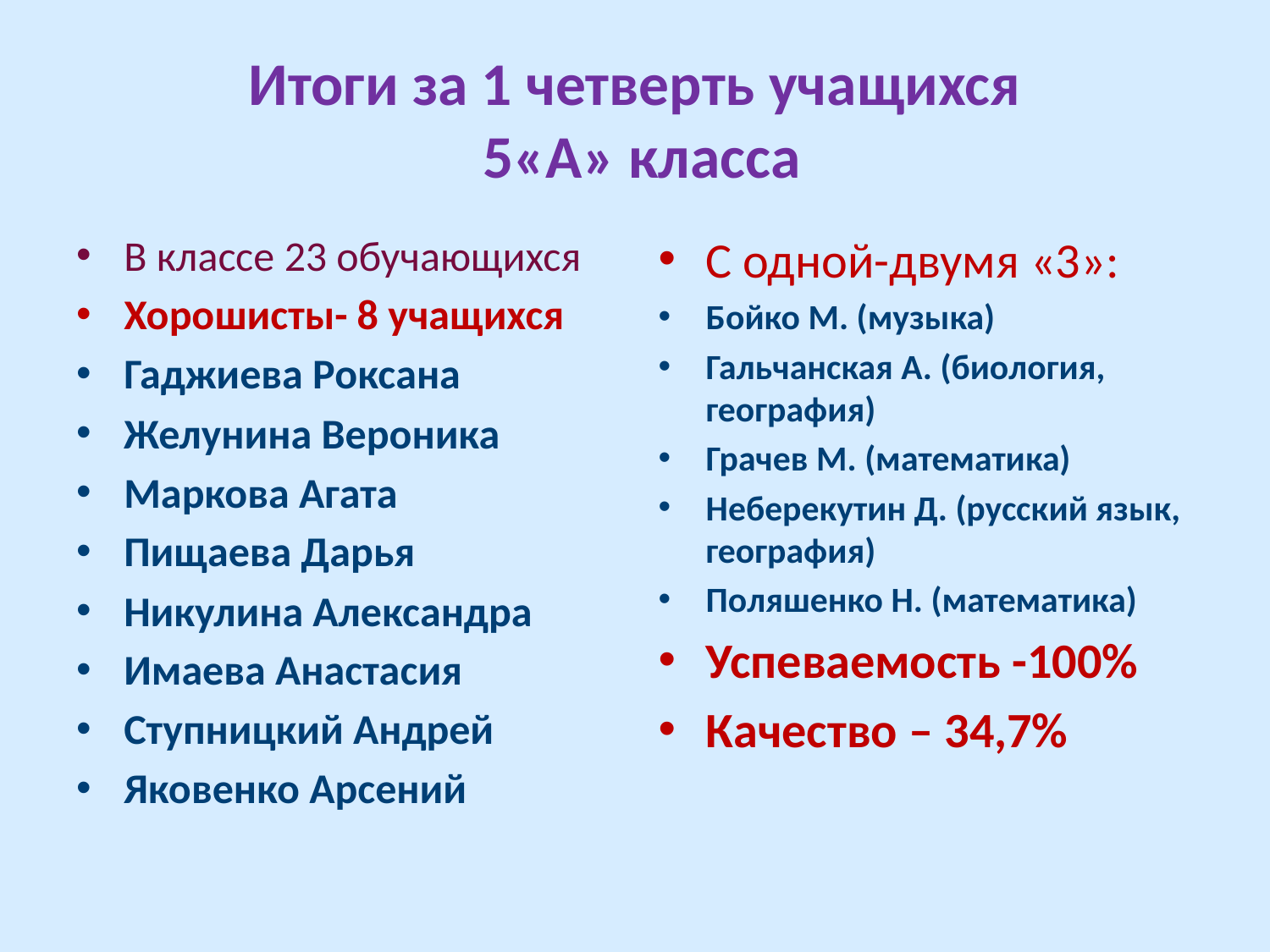

# Итоги за 1 четверть учащихся 5«А» класса
В классе 23 обучающихся
Хорошисты- 8 учащихся
Гаджиева Роксана
Желунина Вероника
Маркова Агата
Пищаева Дарья
Никулина Александра
Имаева Анастасия
Ступницкий Андрей
Яковенко Арсений

С одной-двумя «3»:
Бойко М. (музыка)
Гальчанская А. (биология, география)
Грачев М. (математика)
Неберекутин Д. (русский язык, география)
Поляшенко Н. (математика)
Успеваемость -100%
Качество – 34,7%